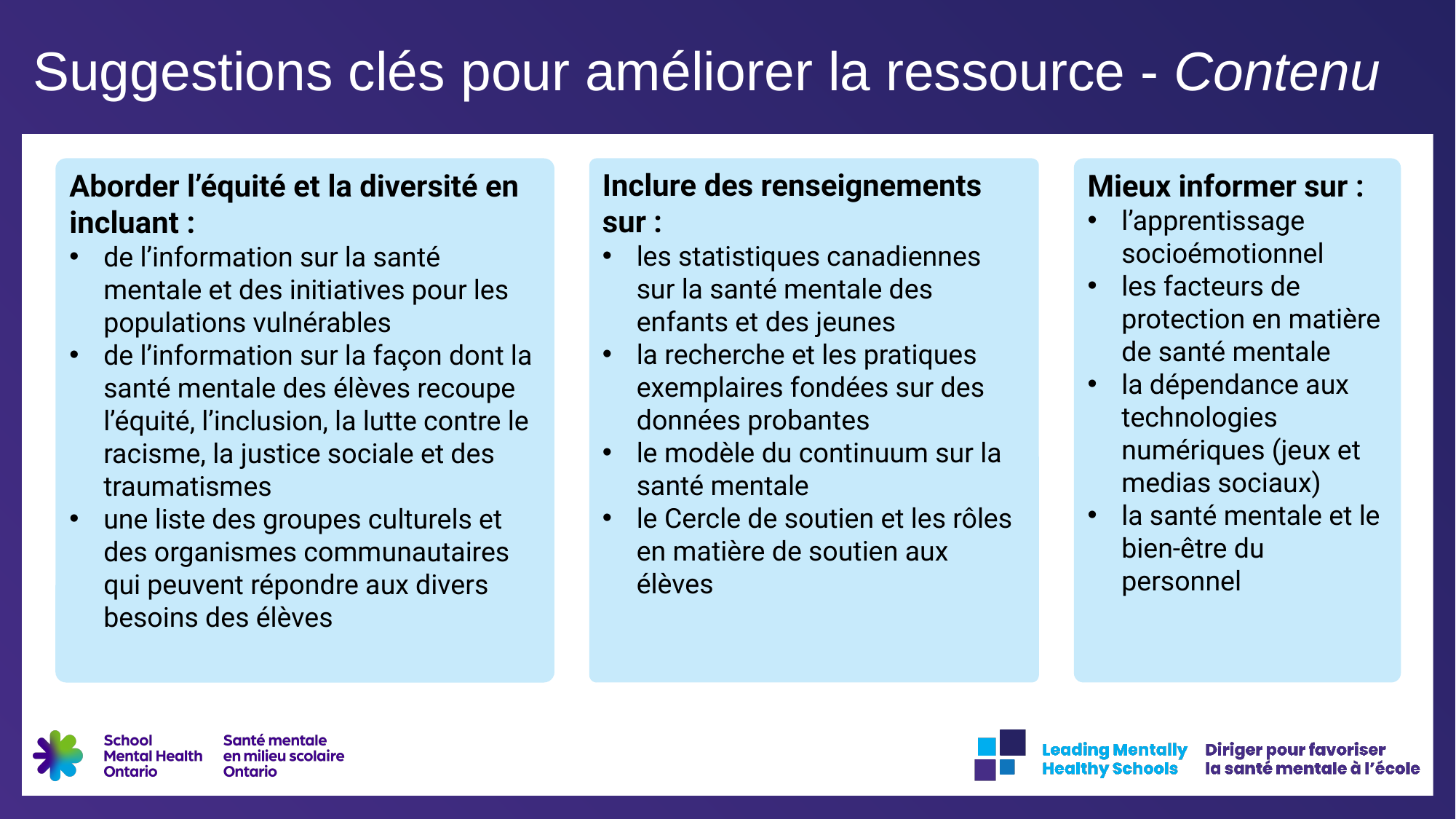

# Suggestions clés pour améliorer la ressource - Contenu
Aborder l’équité et la diversité en incluant :
de l’information sur la santé mentale et des initiatives pour les populations vulnérables
de l’information sur la façon dont la santé mentale des élèves recoupe l’équité, l’inclusion, la lutte contre le racisme, la justice sociale et des traumatismes
une liste des groupes culturels et des organismes communautaires qui peuvent répondre aux divers besoins des élèves
Inclure des renseignements sur :
les statistiques canadiennes sur la santé mentale des enfants et des jeunes
la recherche et les pratiques exemplaires fondées sur des données probantes
le modèle du continuum sur la santé mentale
le Cercle de soutien et les rôles en matière de soutien aux élèves
Mieux informer sur :
l’apprentissage socioémotionnel
les facteurs de protection en matière de santé mentale
la dépendance aux technologies numériques (jeux et medias sociaux)
la santé mentale et le bien-être du personnel